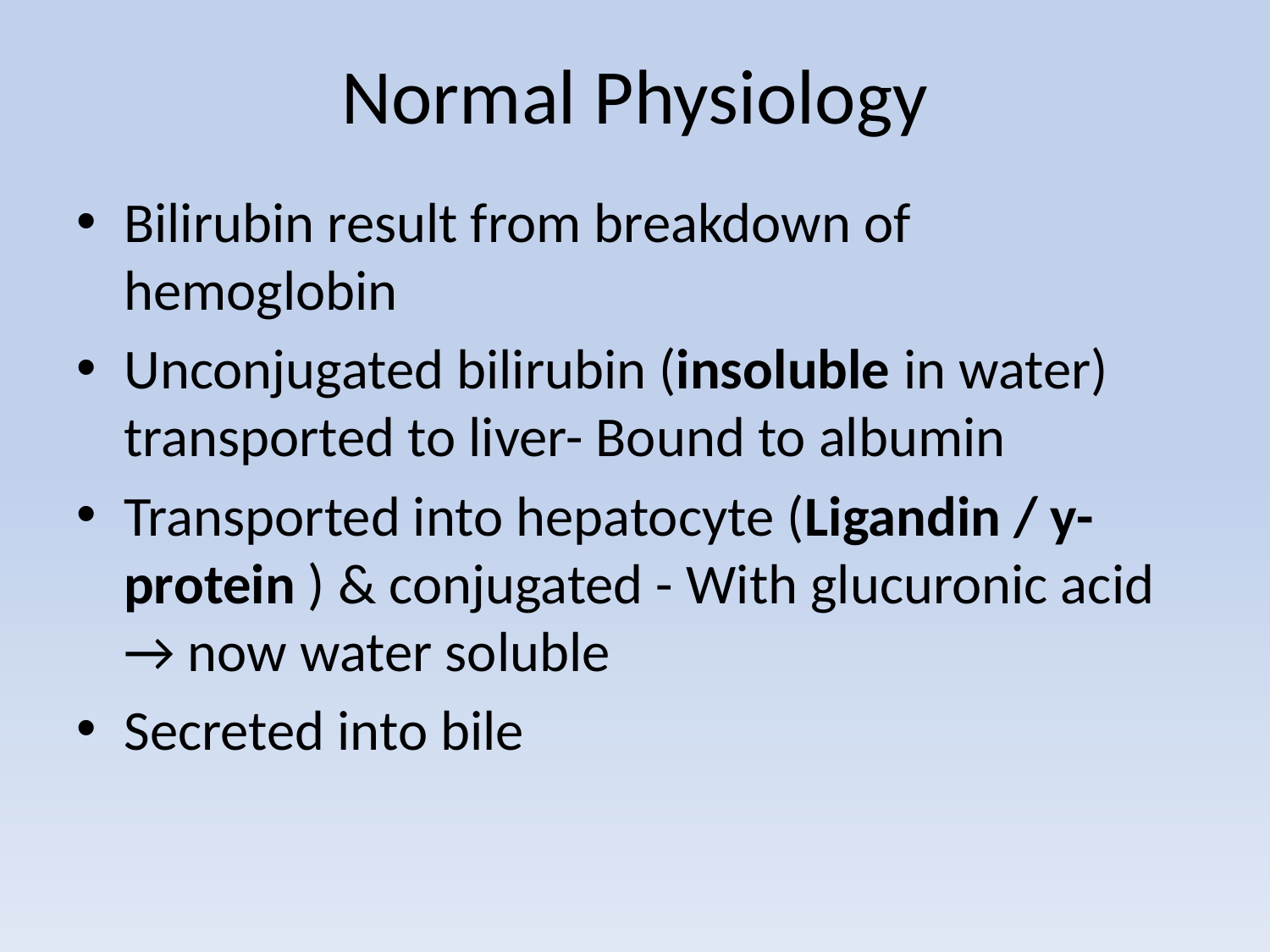

# Normal Physiology
Bilirubin result from breakdown of hemoglobin
Unconjugated bilirubin (insoluble in water) transported to liver- Bound to albumin
Transported into hepatocyte (Ligandin / y- protein ) & conjugated - With glucuronic acid → now water soluble
Secreted into bile